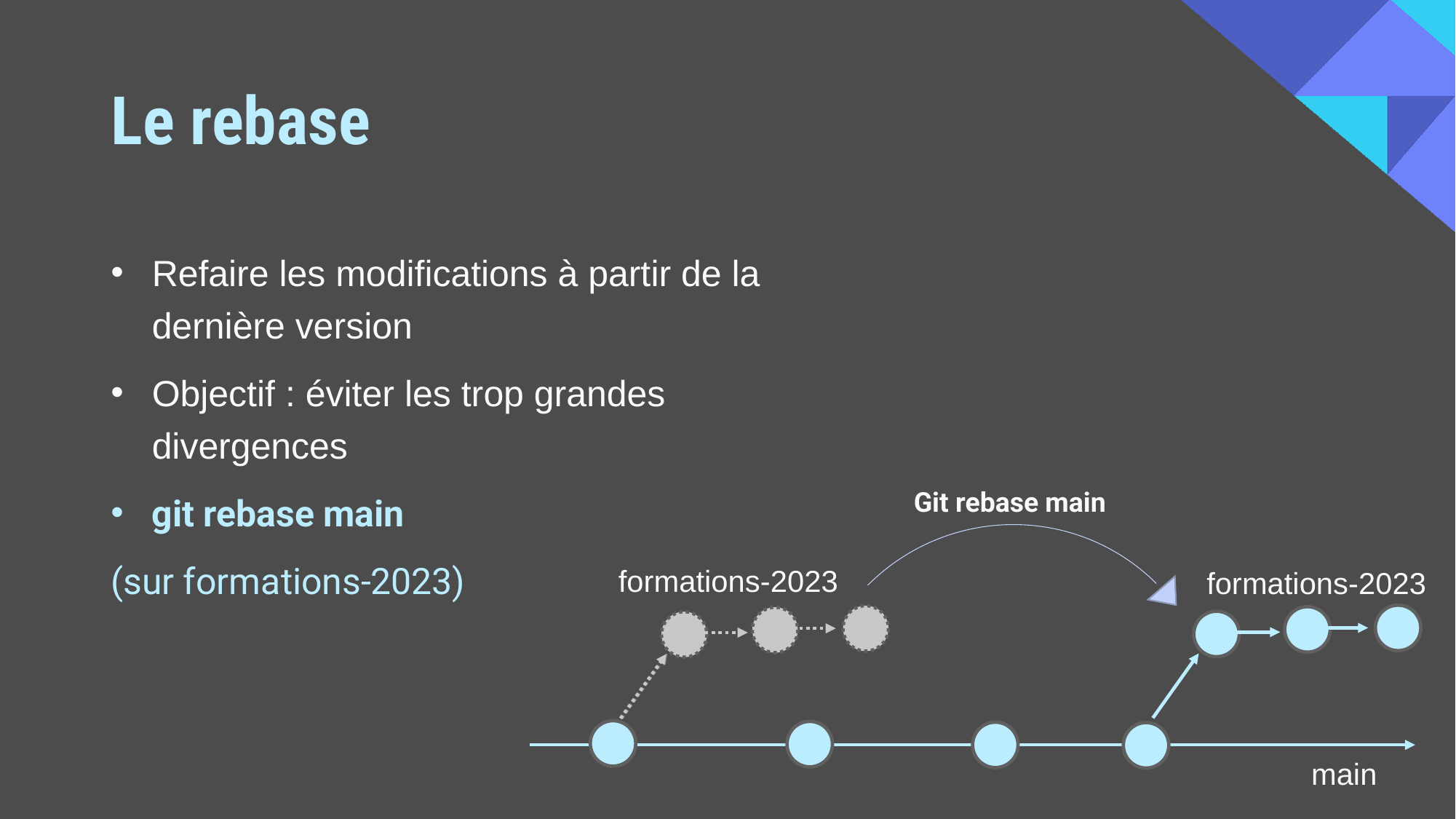

# Le rebase
Refaire les modifications à partir de la dernière version
Objectif : éviter les trop grandes divergences
git rebase main
(sur formations-2023)

Git rebase main

formations-2023
formations-2023

main